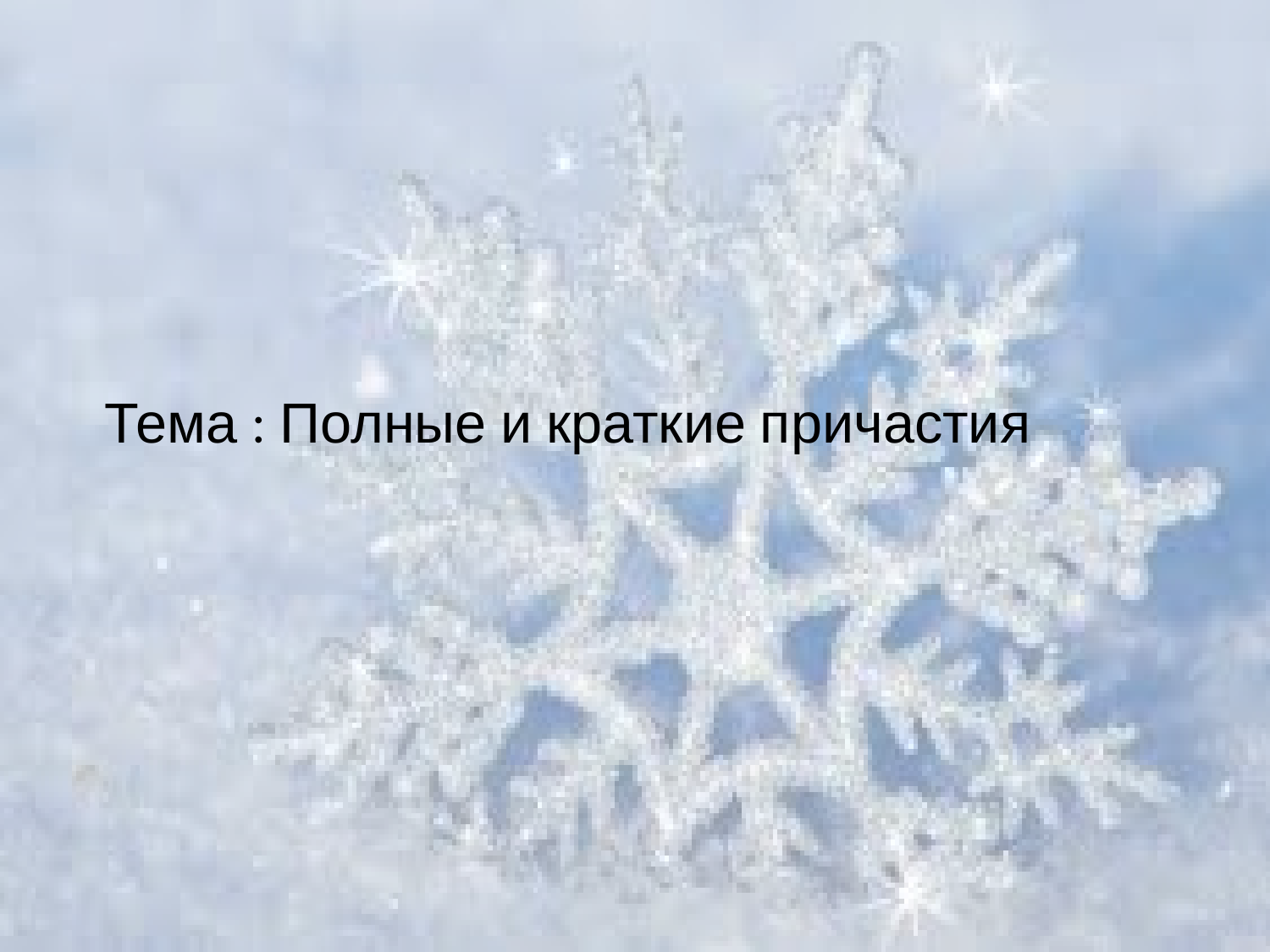

#

  Тема : Полные и краткие причастия